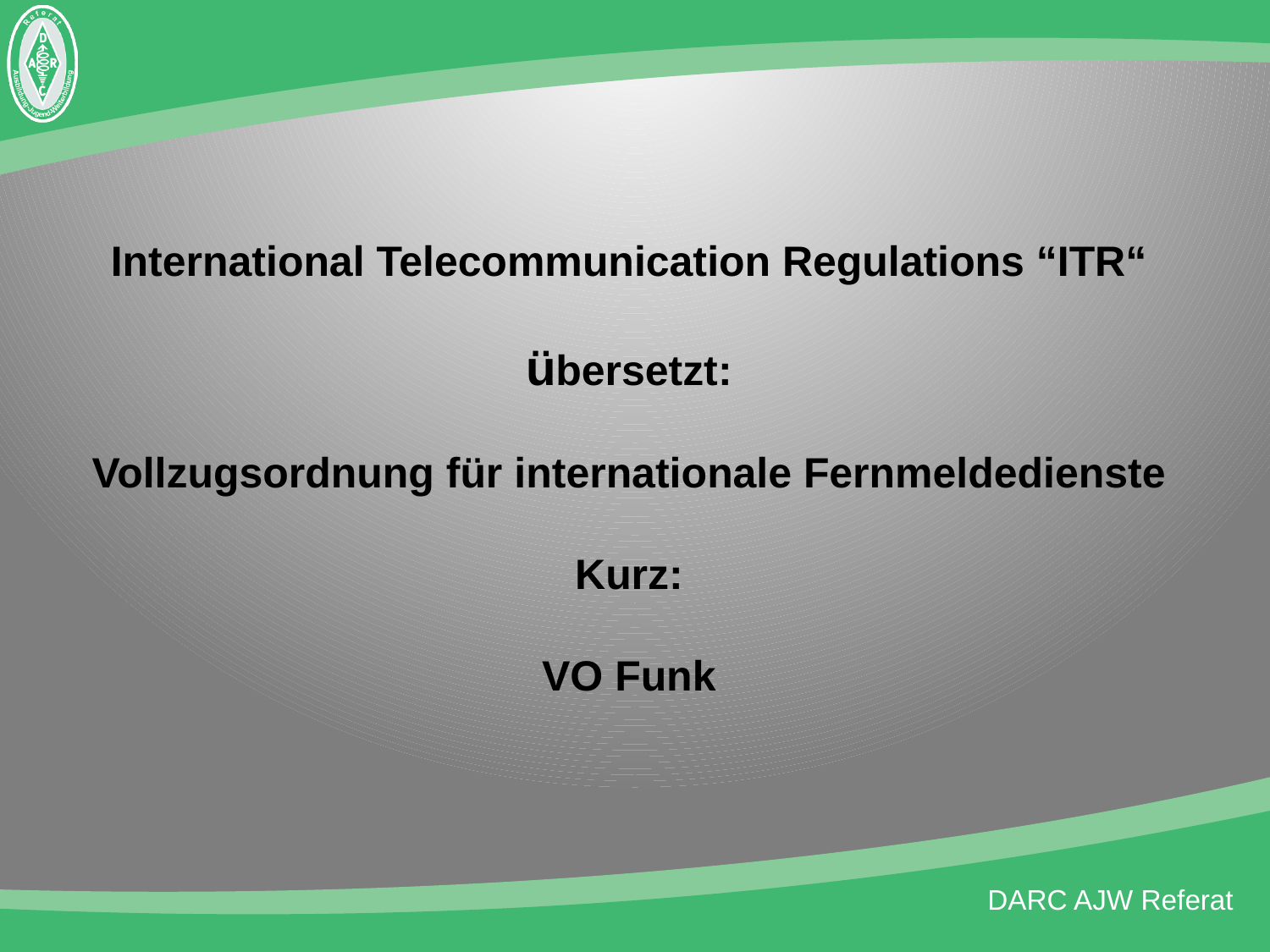

International Telecommunication Regulations “ITR“
übersetzt:
Vollzugsordnung für internationale Fernmeldedienste
Kurz:
VO Funk